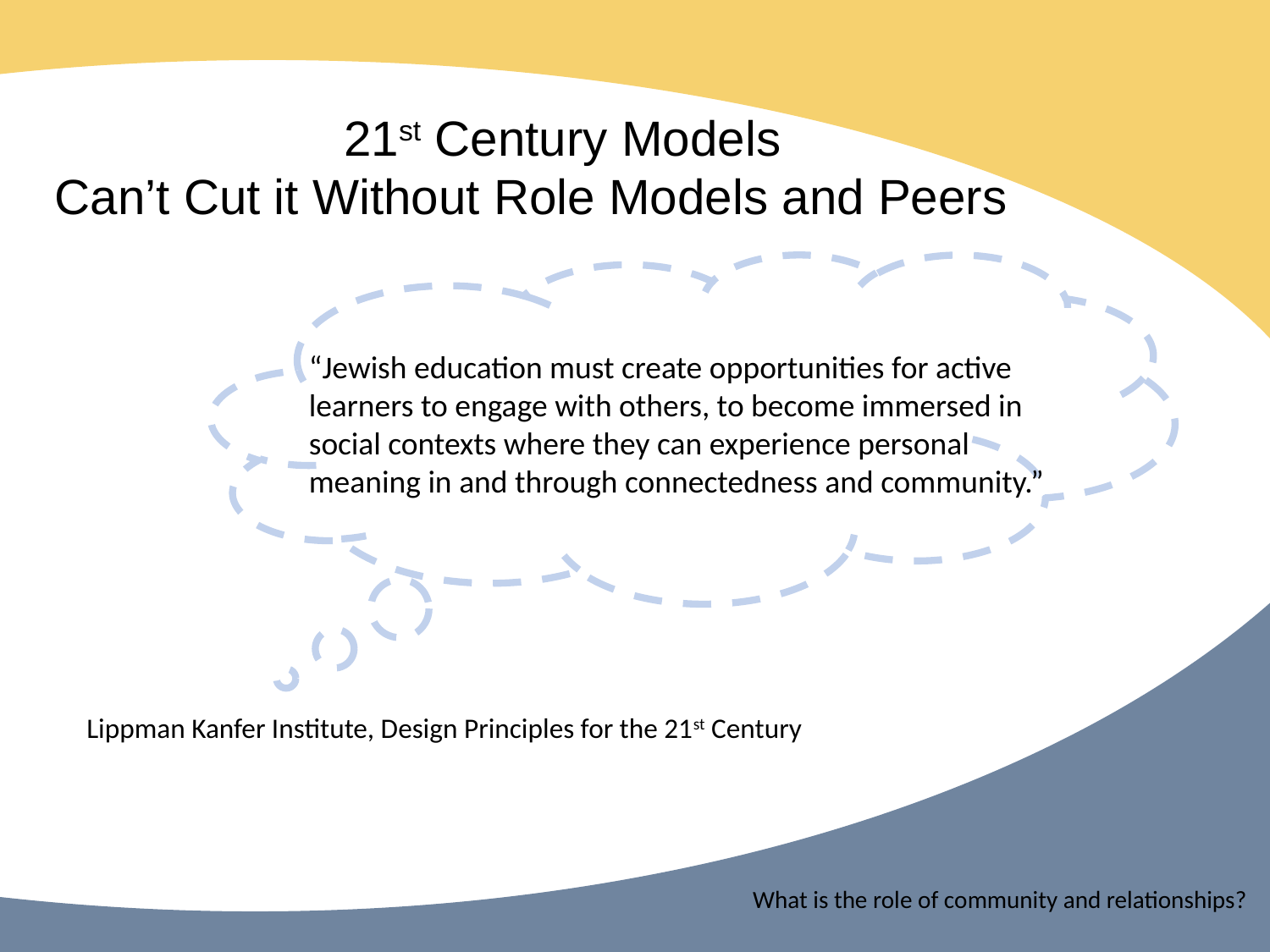

21st Century Models
Can’t Cut it Without Role Models and Peers

“Jewish education must create opportunities for active learners to engage with others, to become immersed in social contexts where they can experience personal
meaning in and through connectedness and community.”

Lippman Kanfer Institute, Design Principles for the 21st Century
What is the role of community and relationships?